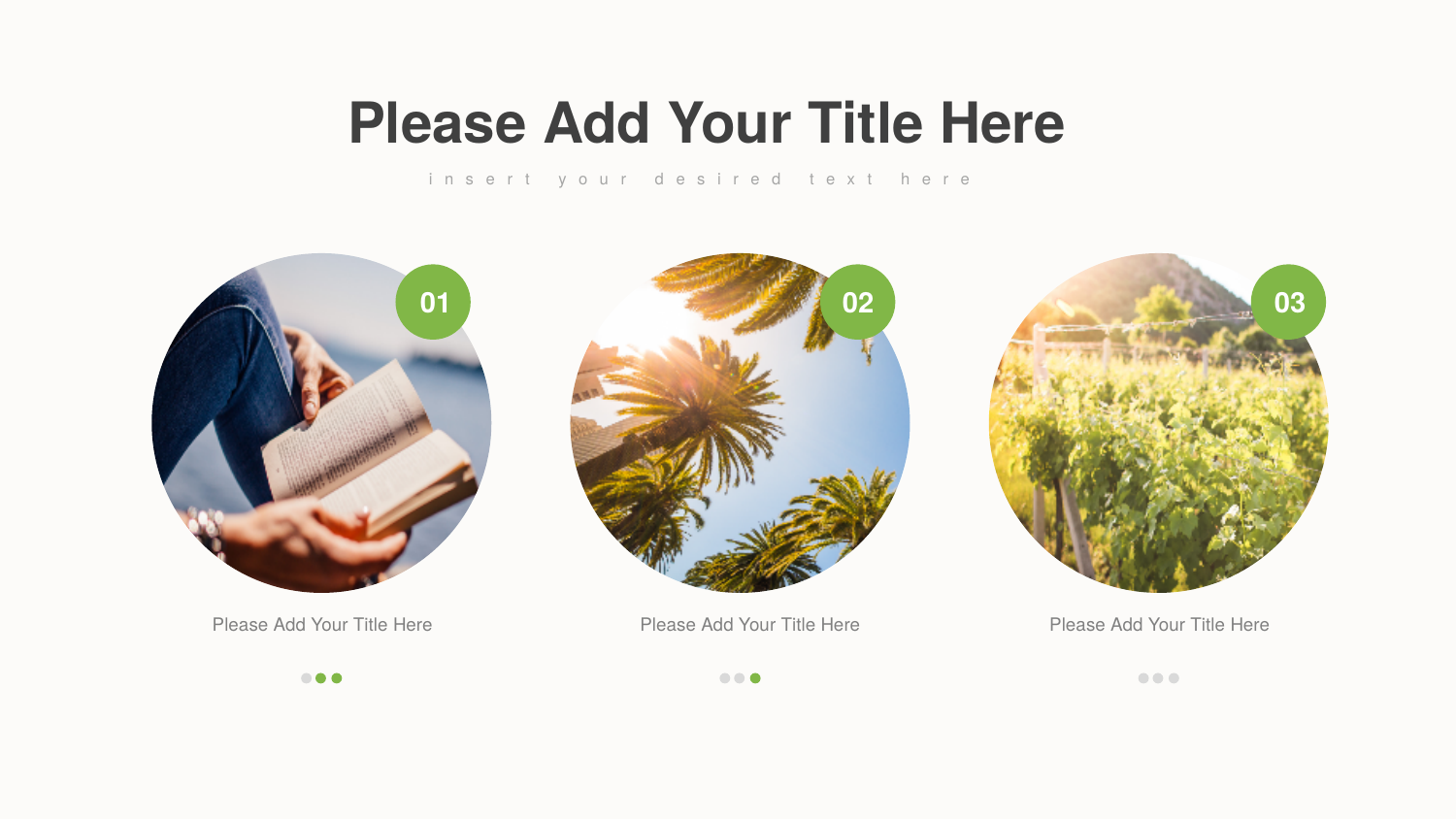

Please Add Your Title Here
insert your desired text here

01

02

03
Please Add Your Title Here
Please Add Your Title Here
Please Add Your Title Here